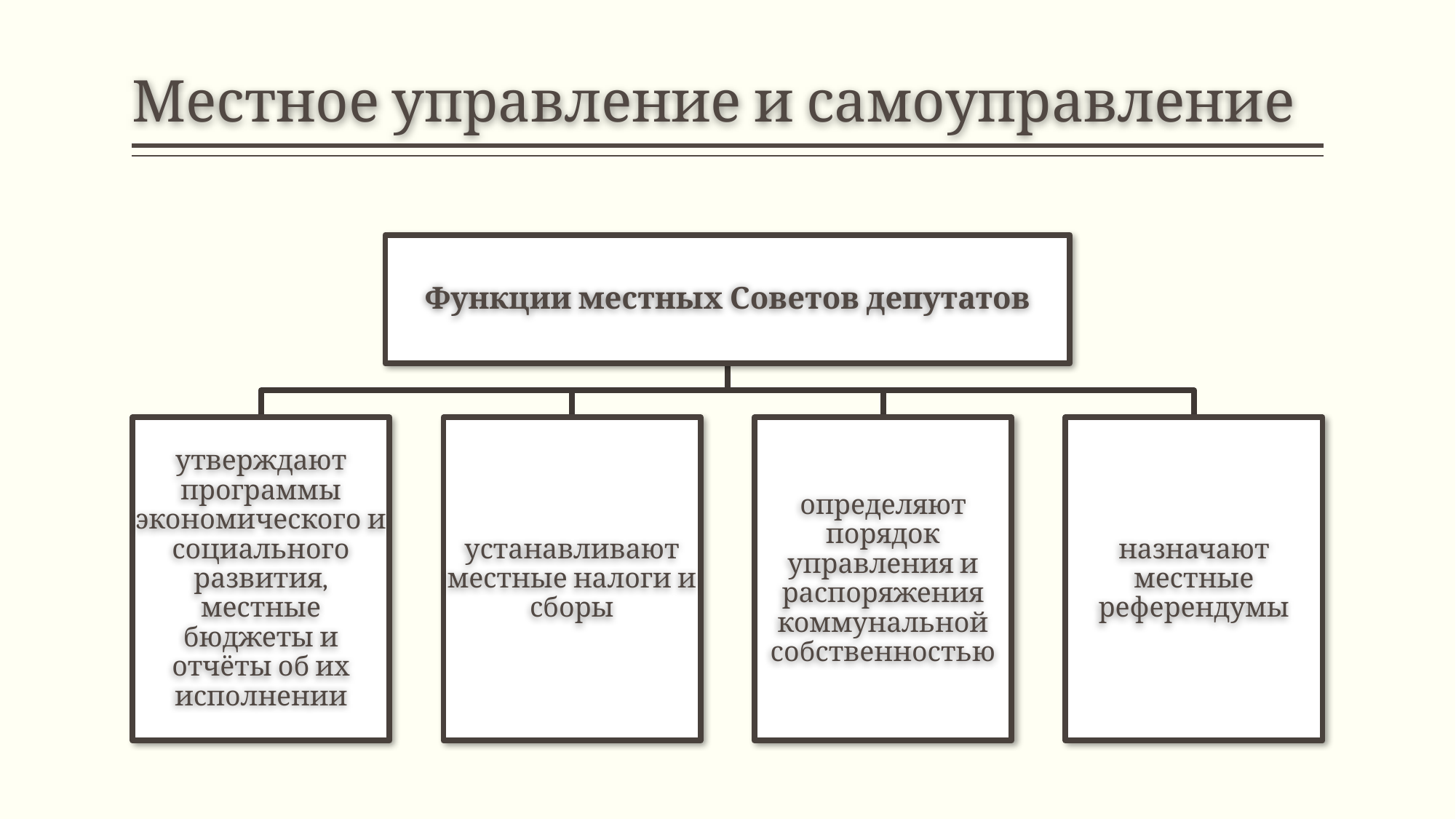

# Местное управление и самоуправление

Функции местных Советов депутатов

утверждают программы экономического и социального развития, местные бюджеты и отчёты об их исполнении

устанавливают местные налоги и сборы

определяют порядок управления и распоряжения коммунальной собственностью

назначают местные референдумы